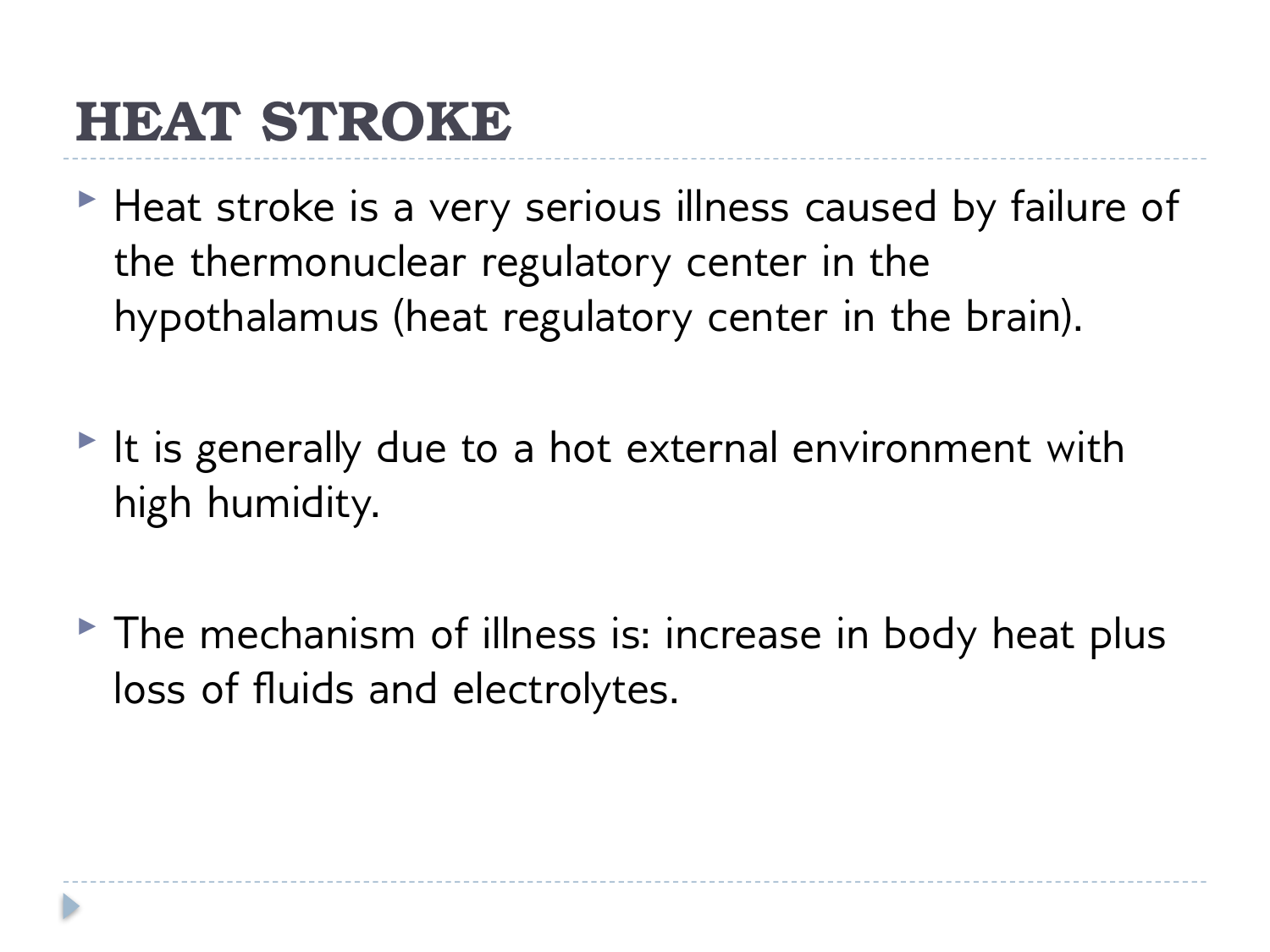

# HEAT STROKE
Heat stroke is a very serious illness caused by failure of the thermonuclear regulatory center in the hypothalamus (heat regulatory center in the brain).

It is generally due to a hot external environment with high humidity.

The mechanism of illness is: increase in body heat plus loss of fluids and electrolytes.